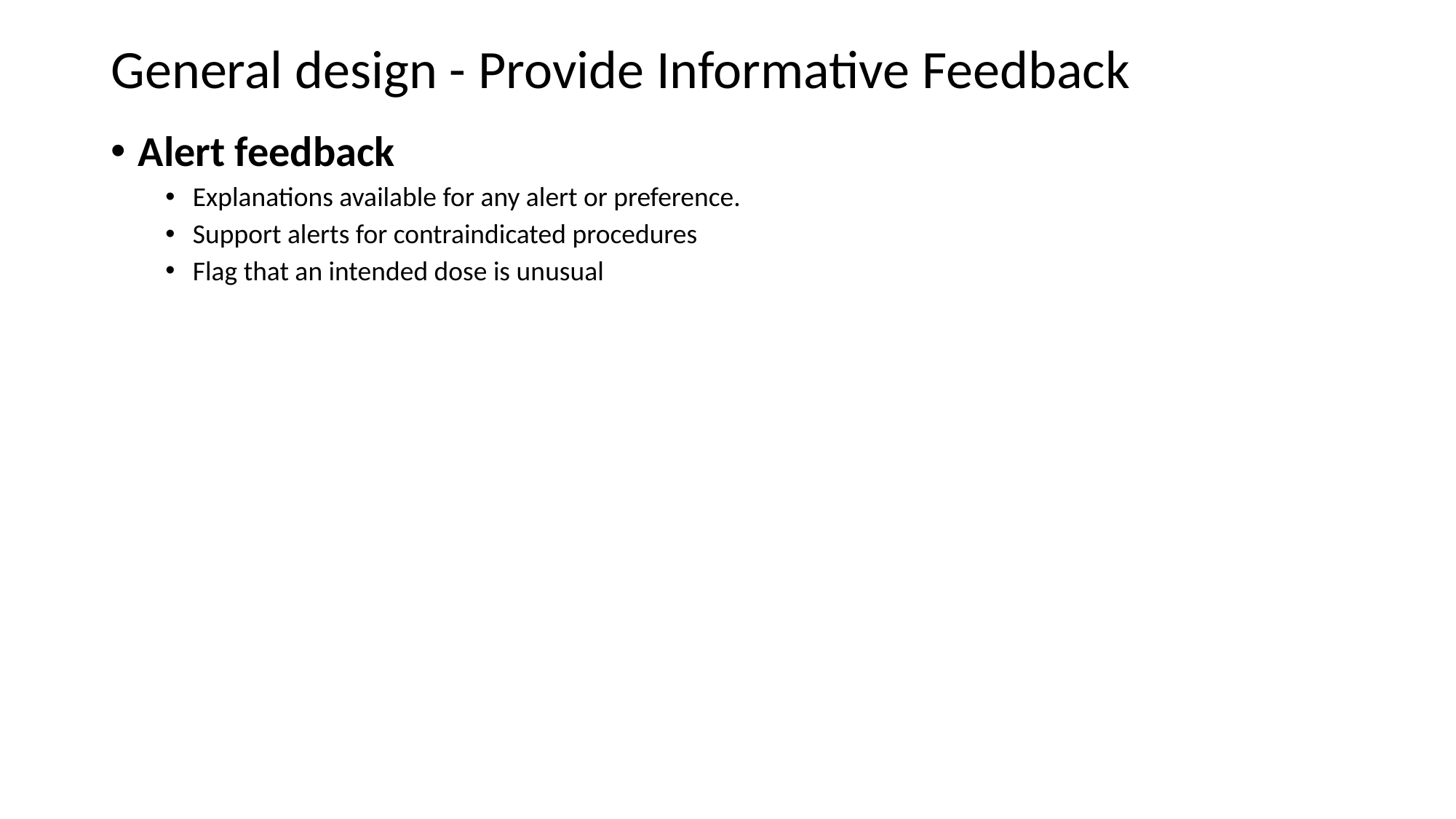

# General design - Provide Informative Feedback
Alert feedback
Explanations available for any alert or preference.
Support alerts for contraindicated procedures
Flag that an intended dose is unusual